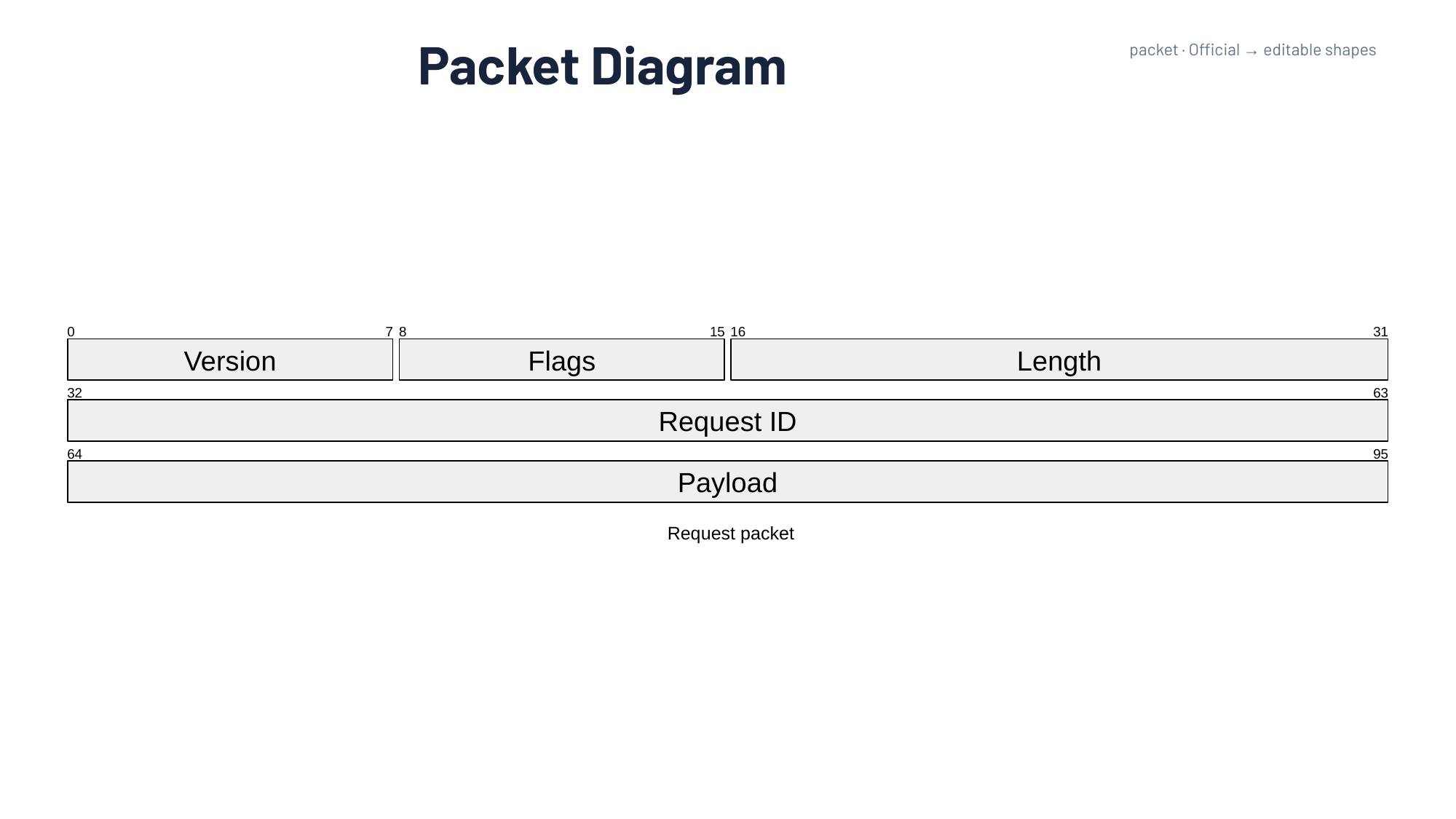

Packet Diagram
packet · Official → editable shapes
0
7
8
15
16
31

Version
Flags
Length
32
63

Request ID
64
95

Payload
Request packet